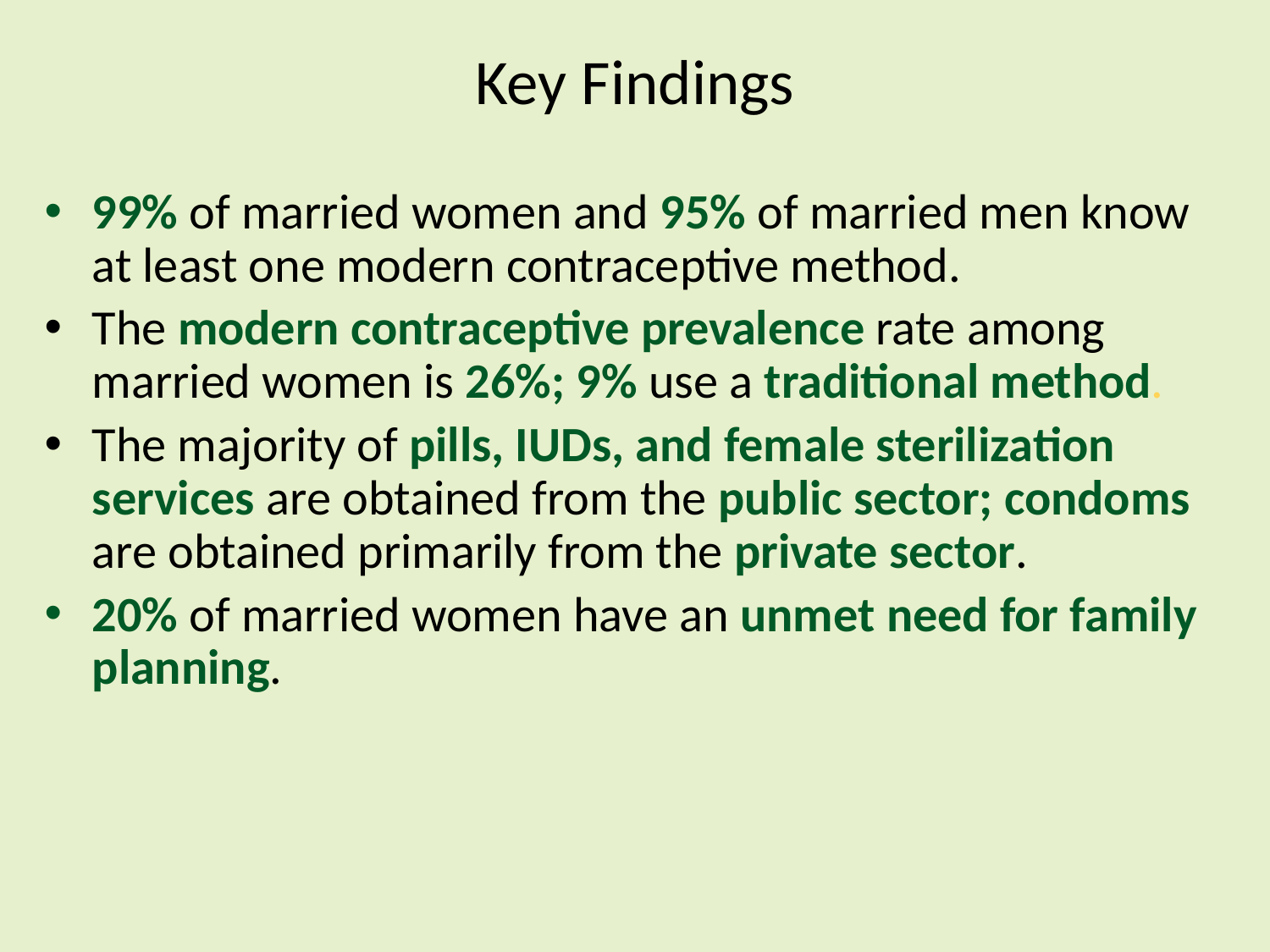

# Key Findings
99% of married women and 95% of married men know at least one modern contraceptive method.
The modern contraceptive prevalence rate among married women is 26%; 9% use a traditional method.
The majority of pills, IUDs, and female sterilization services are obtained from the public sector; condoms are obtained primarily from the private sector.
20% of married women have an unmet need for family planning.